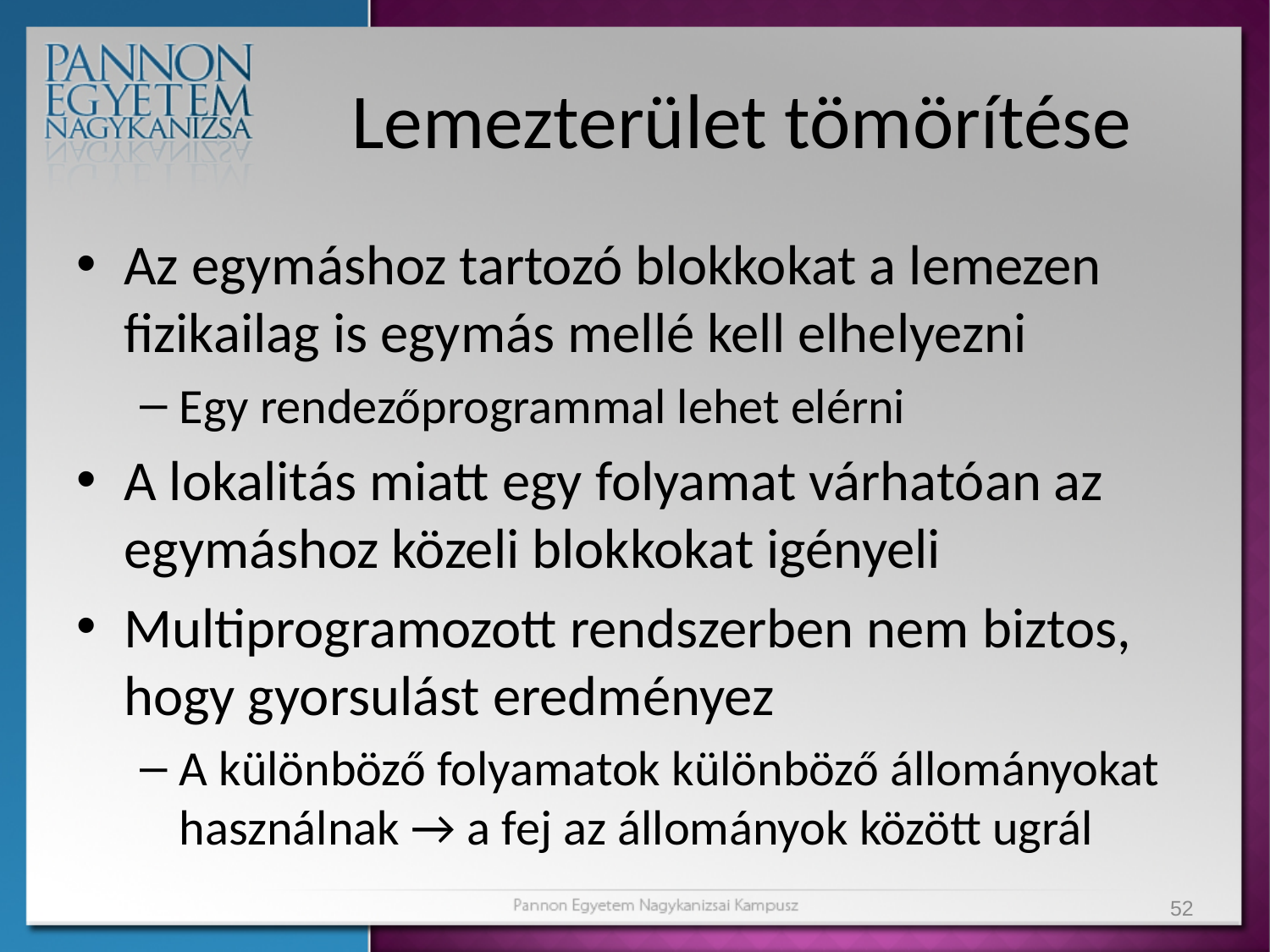

# Lemezterület tömörítése
Az egymáshoz tartozó blokkokat a lemezen fizikailag is egymás mellé kell elhelyezni
Egy rendezőprogrammal lehet elérni
A lokalitás miatt egy folyamat várhatóan az egymáshoz közeli blokkokat igényeli
Multiprogramozott rendszerben nem biztos, hogy gyorsulást eredményez
A különböző folyamatok különböző állományokat használnak → a fej az állományok között ugrál
52